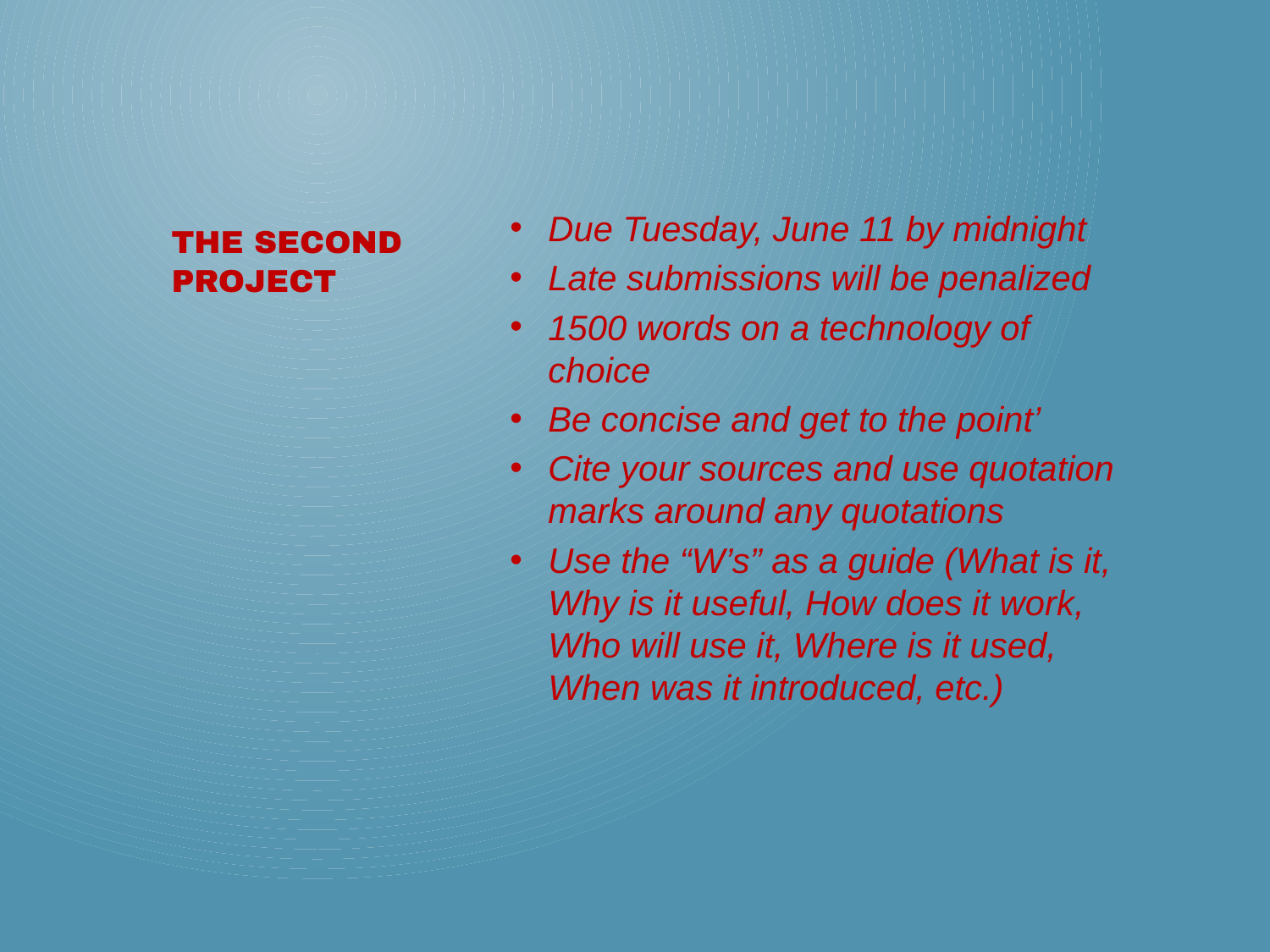

Due Tuesday, June 11 by midnight
Late submissions will be penalized
1500 words on a technology of choice
Be concise and get to the point’
Cite your sources and use quotation marks around any quotations
Use the “W’s” as a guide (What is it, Why is it useful, How does it work, Who will use it, Where is it used, When was it introduced, etc.)
# The second project